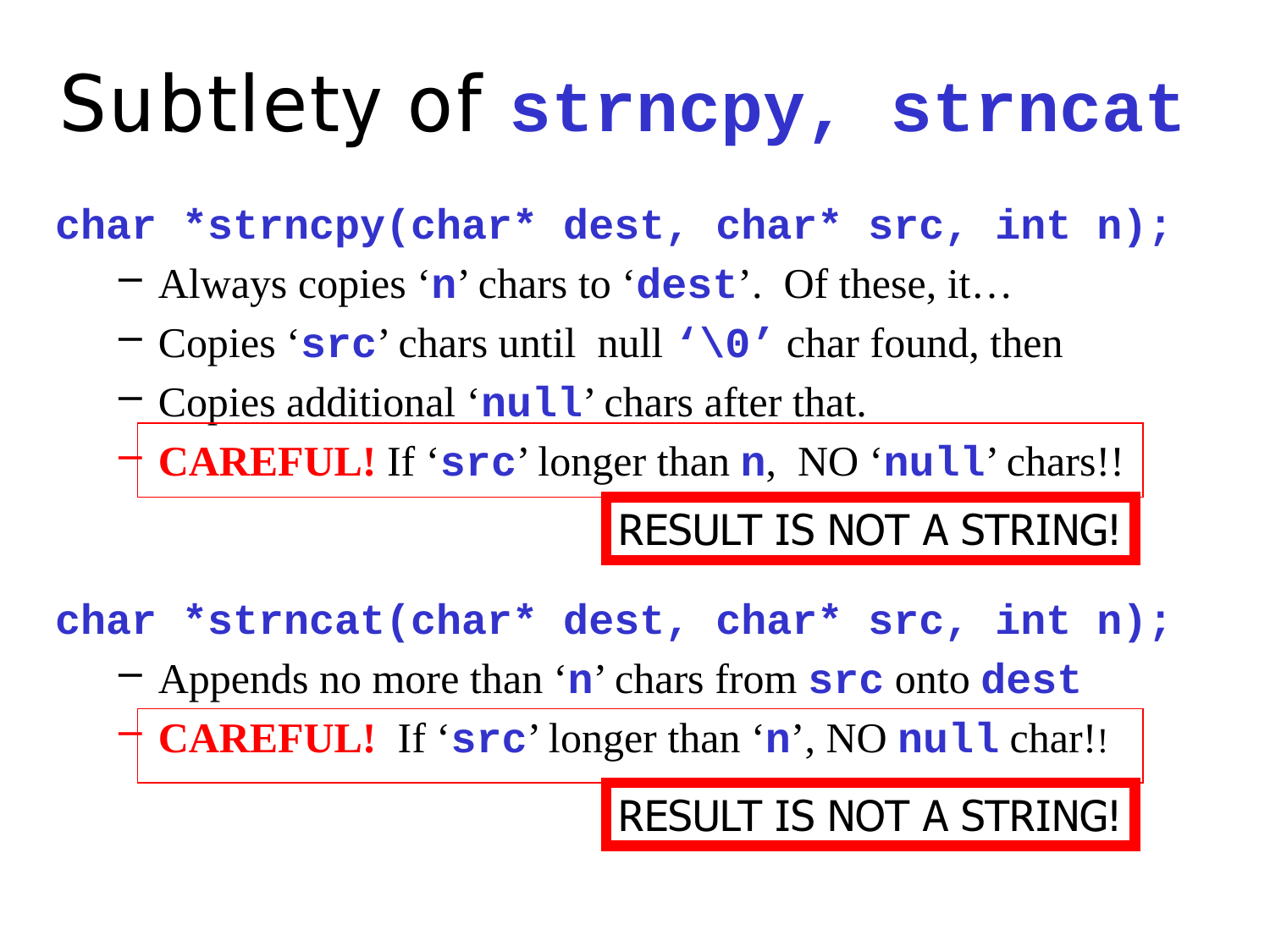

# Subtlety of strncpy, strncat
char *strncpy(char* dest, char* src, int n);
Always copies ‘n’ chars to ‘dest’.  Of these, it…
Copies ‘src’ chars until  null ‘\0’ char found, then
Copies additional ‘null’ chars after that.
CAREFUL! If ‘src’ longer than n,  NO ‘null’ chars!!

char *strncat(char* dest, char* src, int n);
Appends no more than ‘n’ chars from src onto dest
CAREFUL!  If ‘src’ longer than ‘n’, NO null char!!

RESULT IS NOT A STRING!

RESULT IS NOT A STRING!